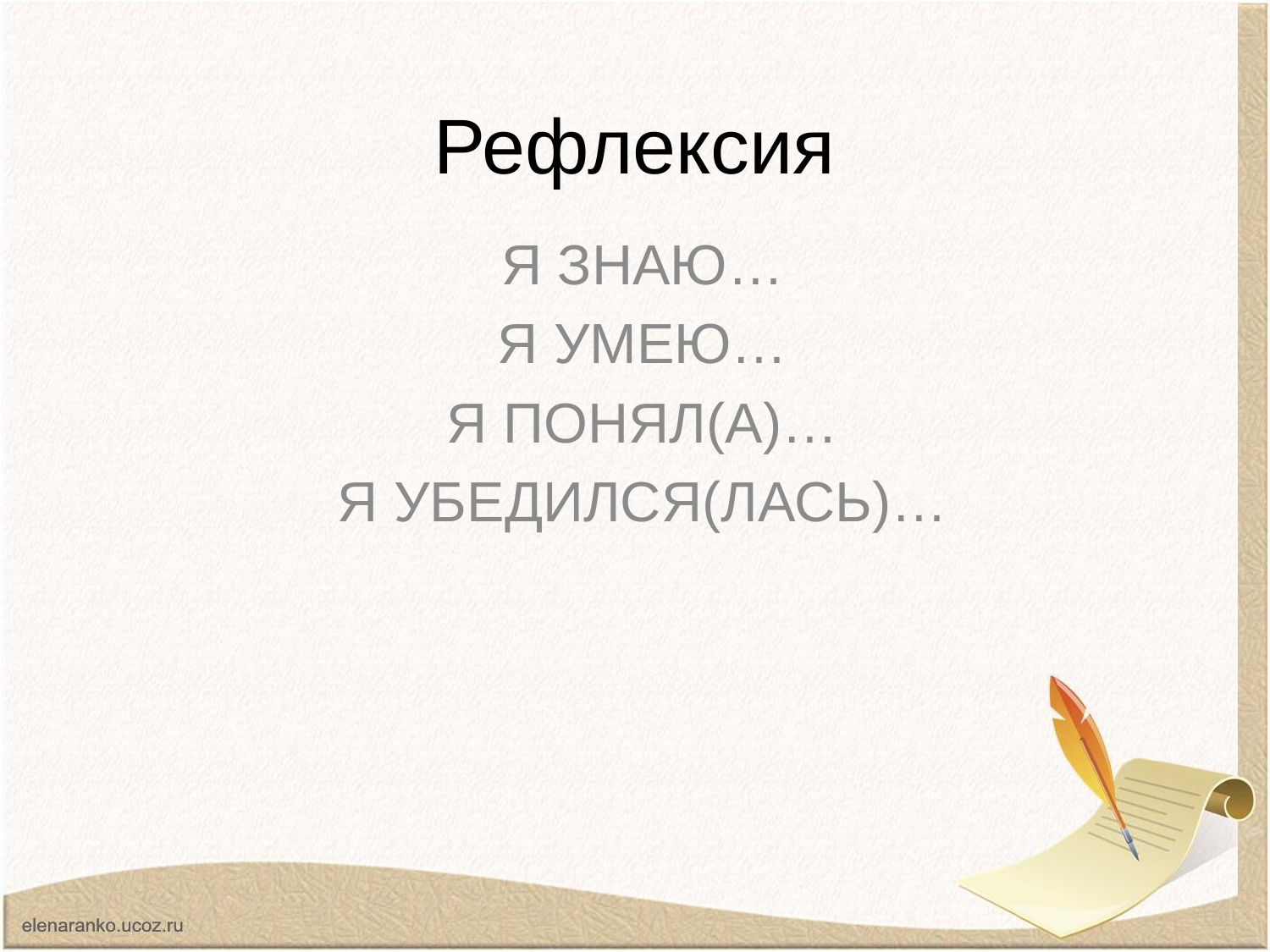

# Рефлексия
 Я ЗНАЮ…
 Я УМЕЮ…
 Я ПОНЯЛ(А)…
 Я УБЕДИЛСЯ(ЛАСЬ)…